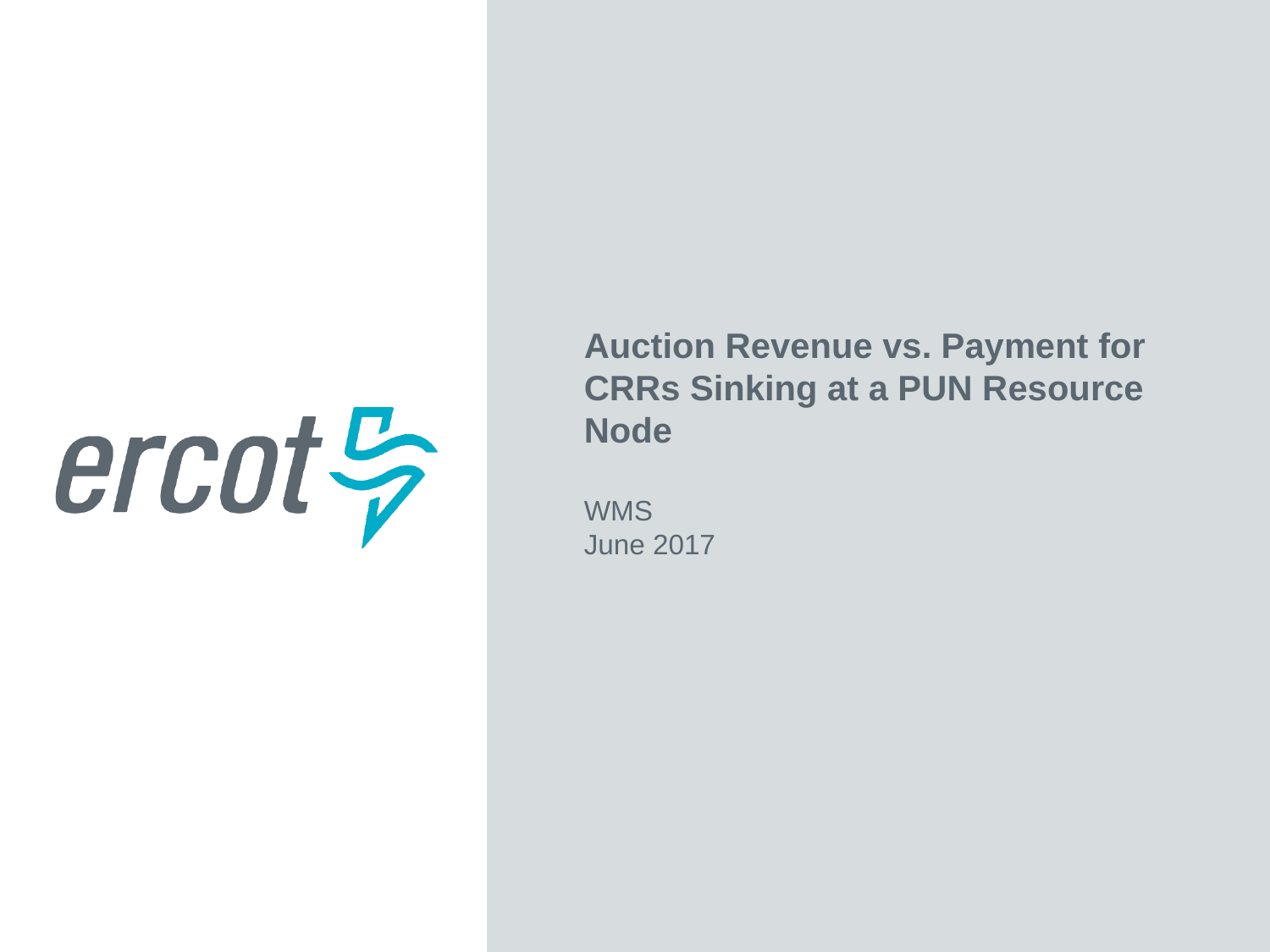

Auction Revenue vs. Payment for CRRs Sinking at a PUN Resource Node

WMS
June 2017